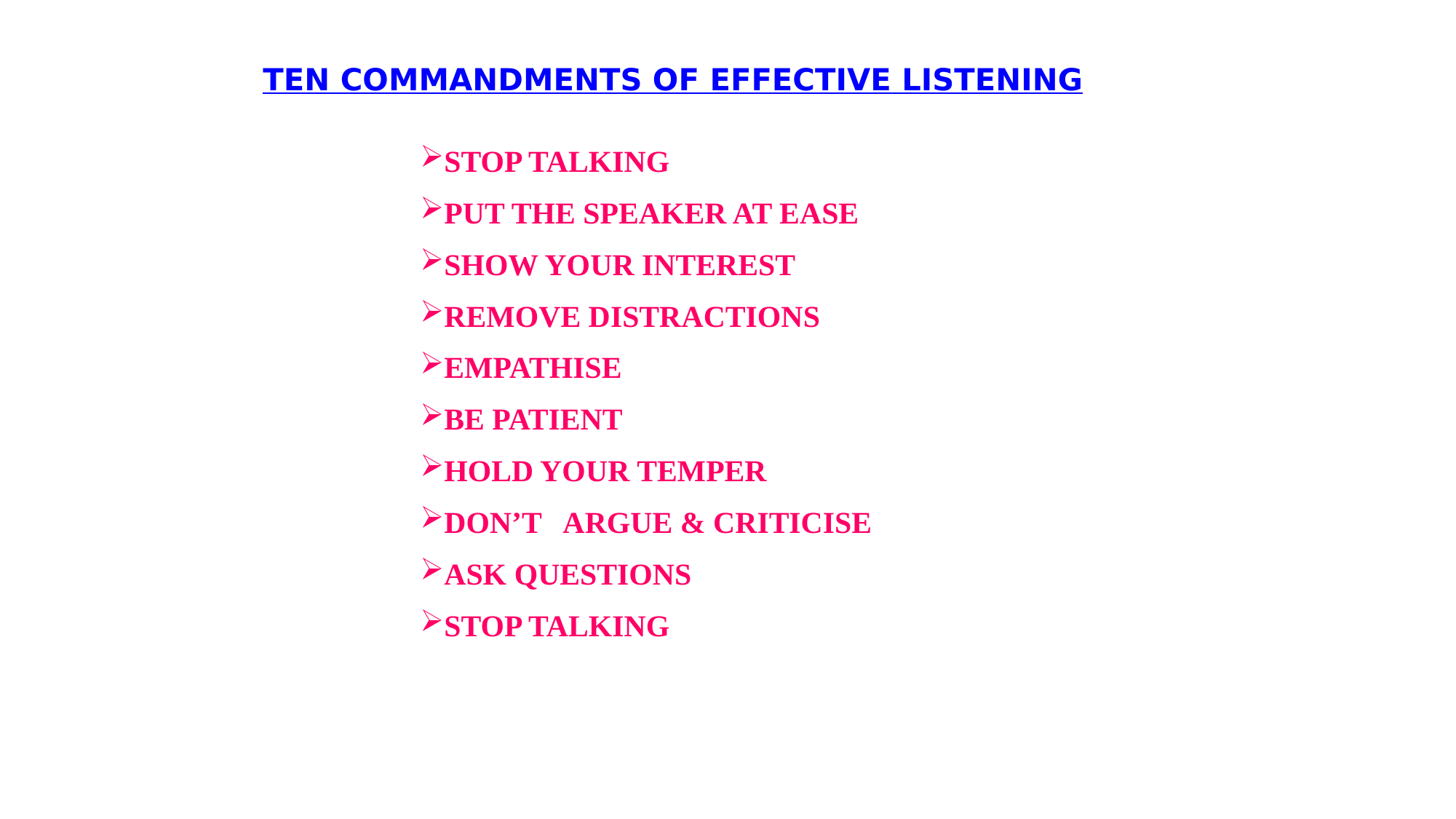

TEN COMMANDMENTS OF EFFECTIVE LISTENING

STOP TALKING
PUT THE SPEAKER AT EASE
SHOW YOUR INTEREST
REMOVE DISTRACTIONS
EMPATHISE
BE PATIENT
HOLD YOUR TEMPER
DON’T   ARGUE & CRITICISE
ASK QUESTIONS
STOP TALKING